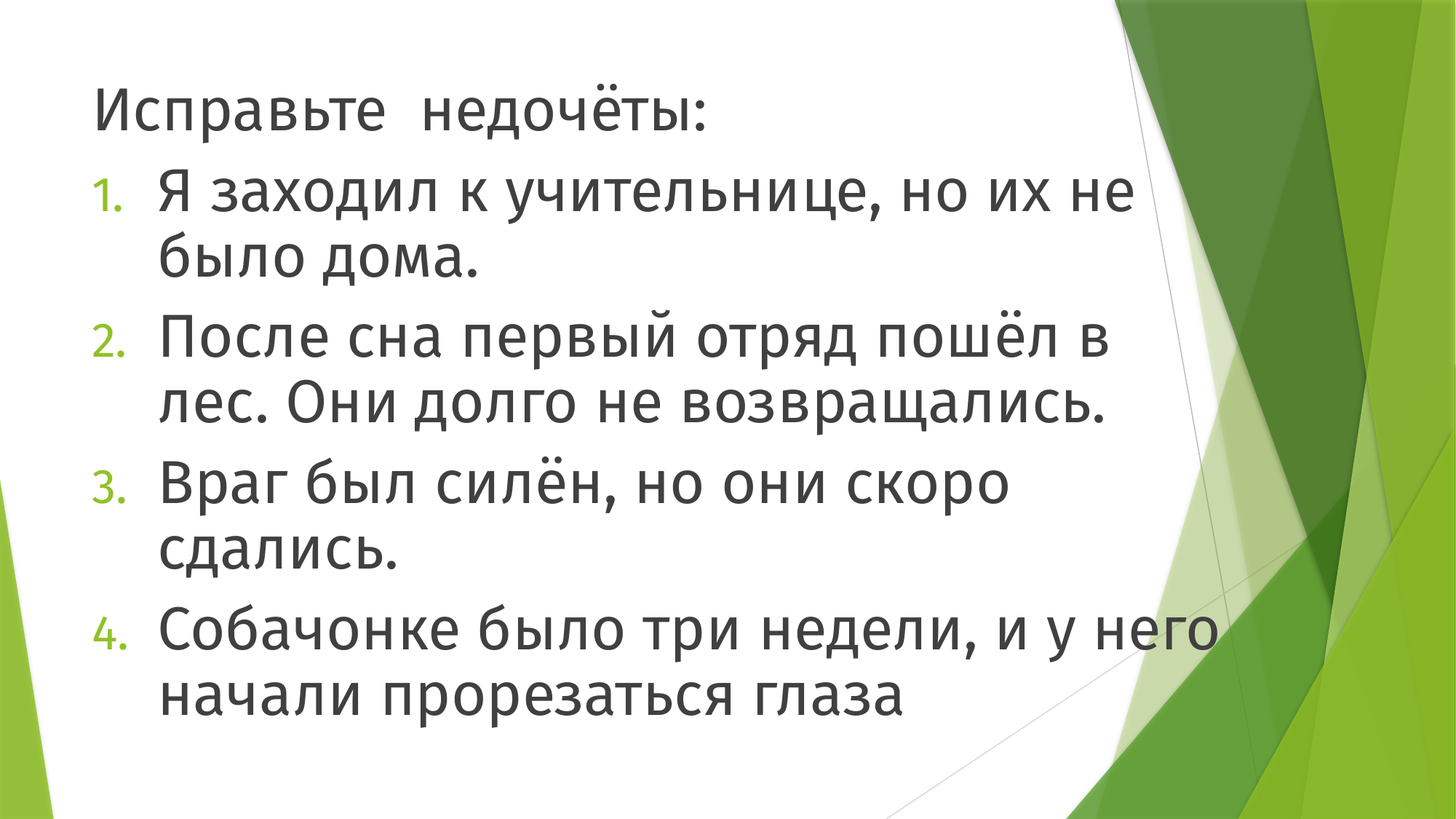

#
Исправьте  недочёты:
Я заходил к учительнице, но их не было дома.
После сна первый отряд пошёл в лес. Они долго не возвращались.
Враг был силён, но они скоро сдались.
Собачонке было три недели, и у него начали прорезаться глаза